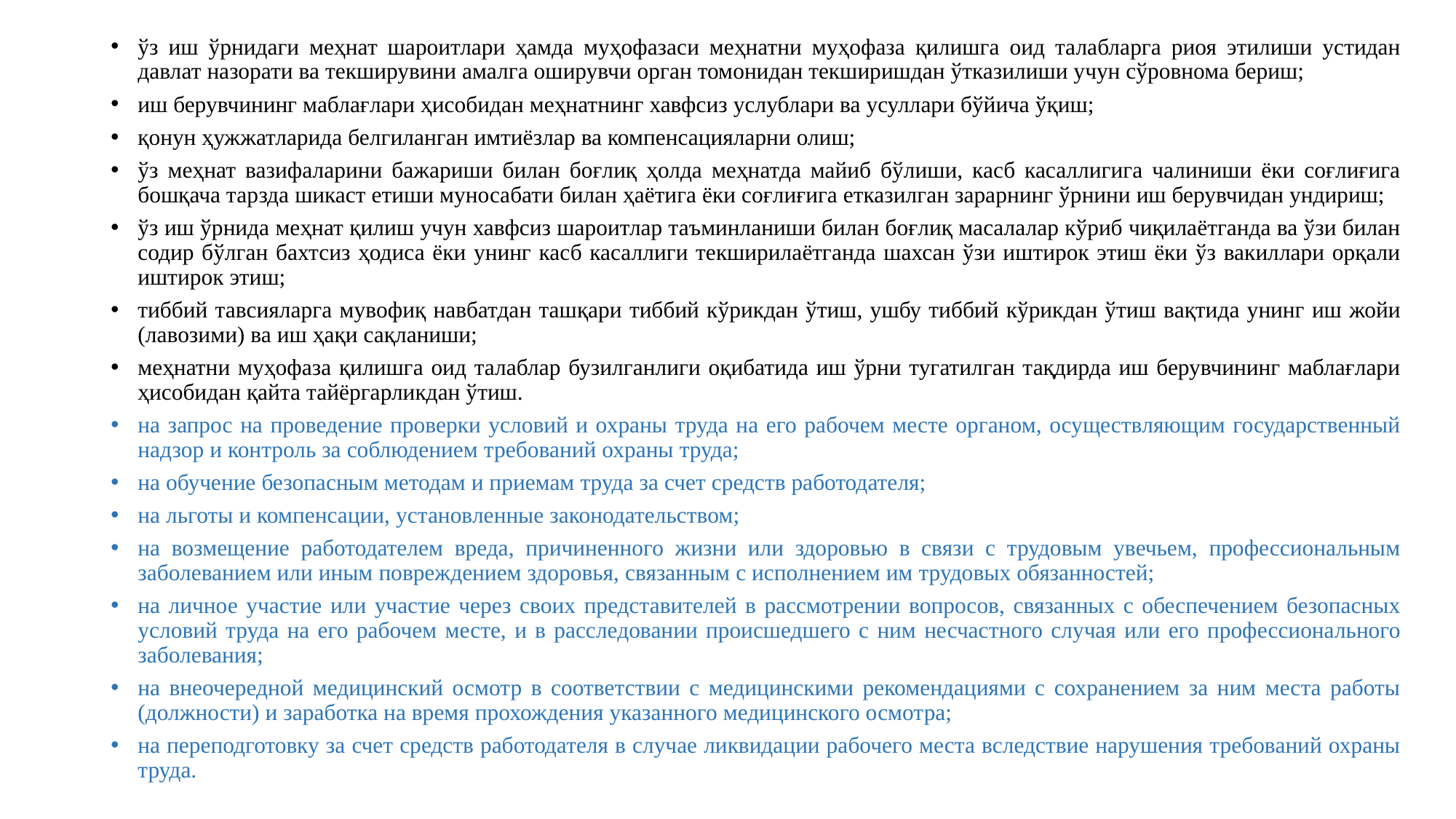

ўз иш ўрнидаги меҳнат шароитлари ҳамда муҳофазаси меҳнатни муҳофаза қилишга оид талабларга риоя этилиши устидан давлат назорати ва текширувини амалга оширувчи орган томонидан текширишдан ўтказилиши учун сўровнома бериш;
иш берувчининг маблағлари ҳисобидан меҳнатнинг хавфсиз услублари ва усуллари бўйича ўқиш;
қонун ҳужжатларида белгиланган имтиёзлар ва компенсацияларни олиш;
ўз меҳнат вазифаларини бажариши билан боғлиқ ҳолда меҳнатда майиб бўлиши, касб касаллигига чалиниши ёки соғлиғига бошқача тарзда шикаст етиши муносабати билан ҳаётига ёки соғлиғига етказилган зарарнинг ўрнини иш берувчидан ундириш;
ўз иш ўрнида меҳнат қилиш учун хавфсиз шароитлар таъминланиши билан боғлиқ масалалар кўриб чиқилаётганда ва ўзи билан содир бўлган бахтсиз ҳодиса ёки унинг касб касаллиги текширилаётганда шахсан ўзи иштирок этиш ёки ўз вакиллари орқали иштирок этиш;
тиббий тавсияларга мувофиқ навбатдан ташқари тиббий кўрикдан ўтиш, ушбу тиббий кўрикдан ўтиш вақтида унинг иш жойи (лавозими) ва иш ҳақи сақланиши;
меҳнатни муҳофаза қилишга оид талаблар бузилганлиги оқибатида иш ўрни тугатилган тақдирда иш берувчининг маблағлари ҳисобидан қайта тайёргарликдан ўтиш.
на запрос на проведение проверки условий и охраны труда на его рабочем месте органом, осуществляющим государственный надзор и контроль за соблюдением требований охраны труда;
на обучение безопасным методам и приемам труда за счет средств работодателя;
на льготы и компенсации, установленные законодательством;
на возмещение работодателем вреда, причиненного жизни или здоровью в связи с трудовым увечьем, профессиональным заболеванием или иным повреждением здоровья, связанным с исполнением им трудовых обязанностей;
на личное участие или участие через своих представителей в рассмотрении вопросов, связанных с обеспечением безопасных условий труда на его рабочем месте, и в расследовании происшедшего с ним несчастного случая или его профессионального заболевания;
на внеочередной медицинский осмотр в соответствии с медицинскими рекомендациями с сохранением за ним места работы (должности) и заработка на время прохождения указанного медицинского осмотра;
на переподготовку за счет средств работодателя в случае ликвидации рабочего места вследствие нарушения требований охраны труда.